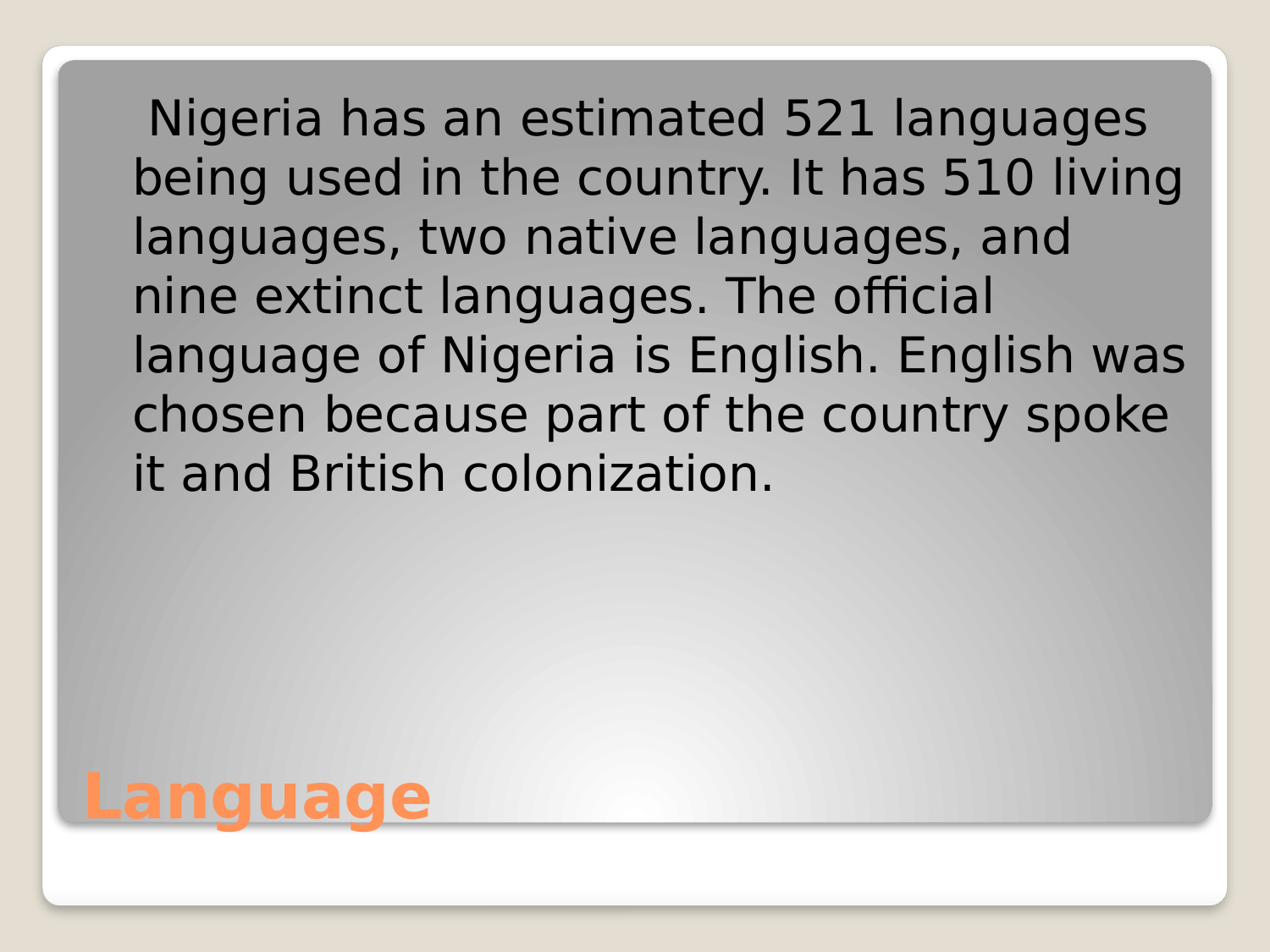

Nigeria has an estimated 521 languages being used in the country. It has 510 living languages, two native languages, and nine extinct languages. The official language of Nigeria is English. English was chosen because part of the country spoke it and British colonization.
# Language